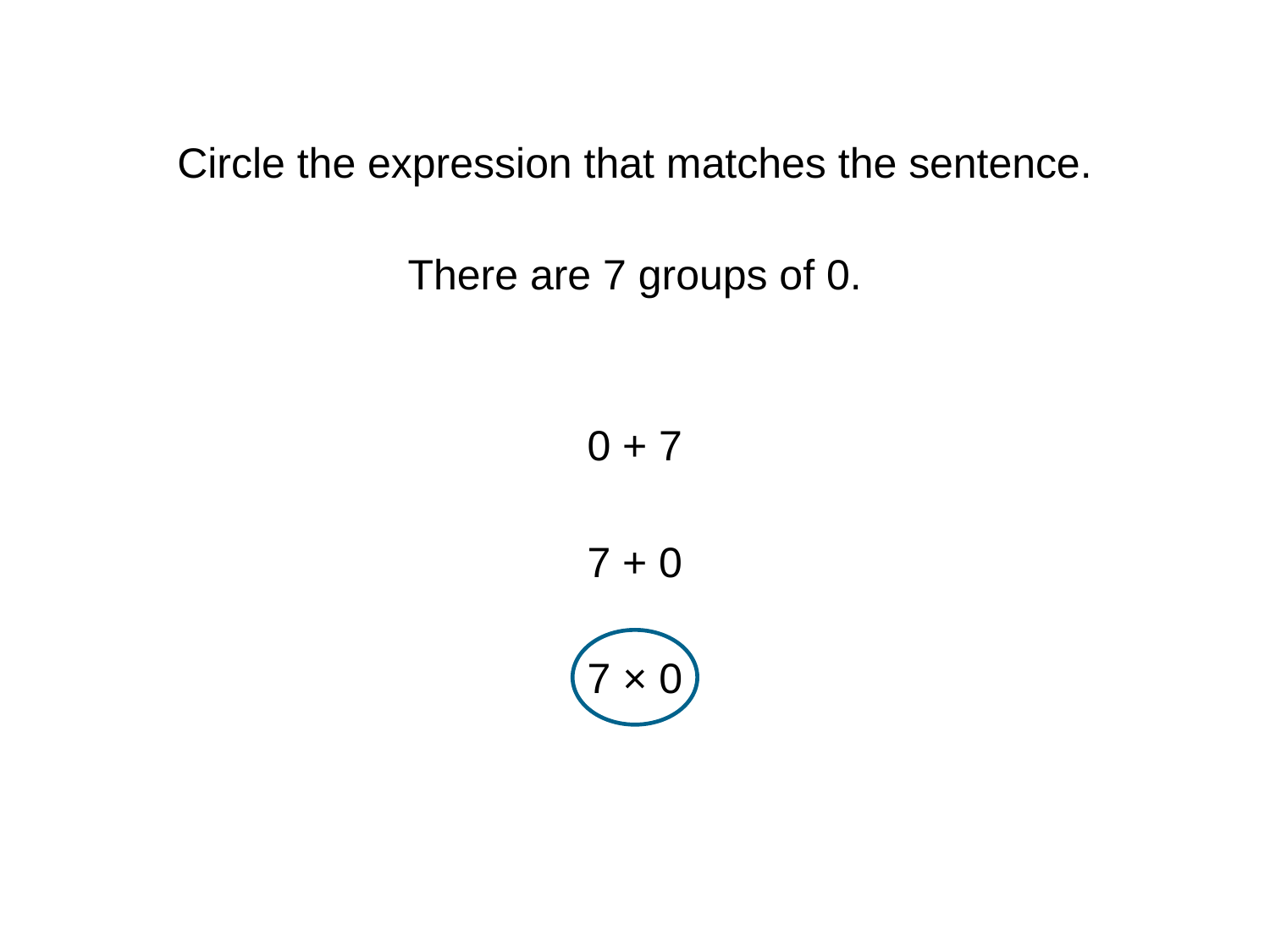

Circle the expression that matches the sentence.
There are 7 groups of 0.
0 + 7
7 + 0

7 × 0